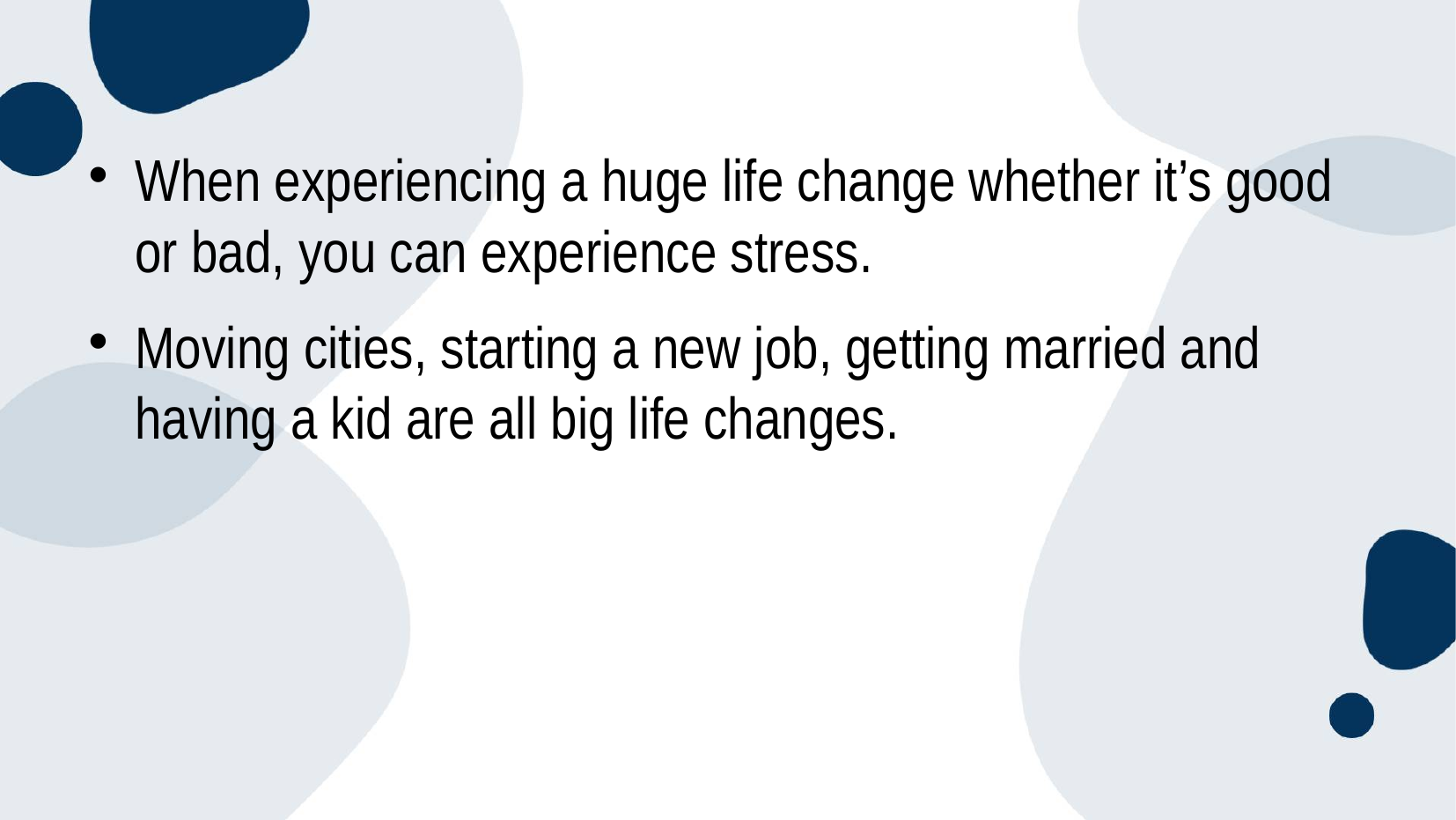

When experiencing a huge life change whether it’s good or bad, you can experience stress.
Moving cities, starting a new job, getting married and having a kid are all big life changes.